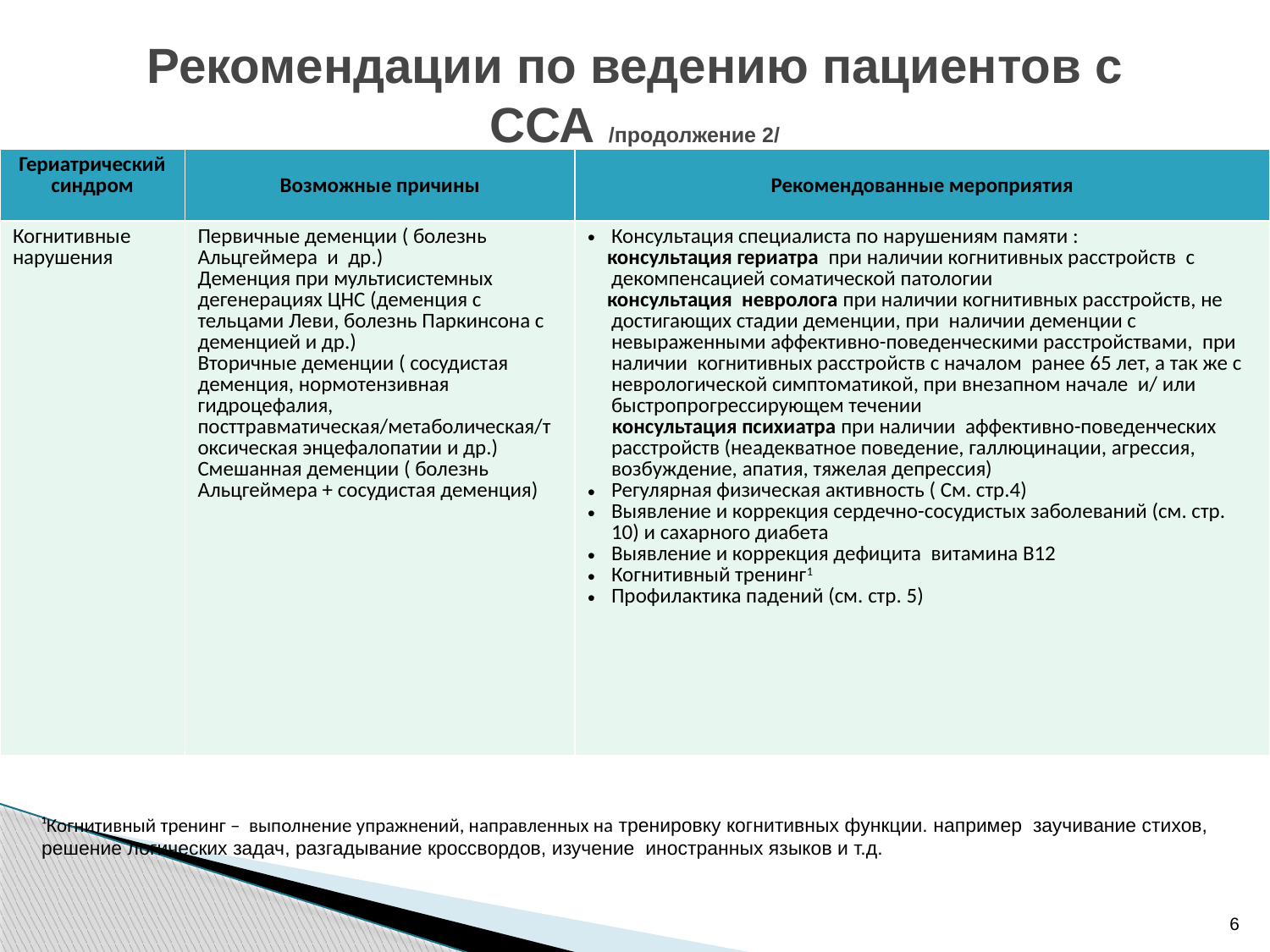

# Рекомендации по ведению пациентов с ССА /продолжение 2/
| Гериатрический синдром | Возможные причины | Рекомендованные мероприятия |
| --- | --- | --- |
| Когнитивные нарушения | Первичные деменции ( болезнь Альцгеймера и др.) Деменция при мультисистемных дегенерациях ЦНС (деменция с тельцами Леви, болезнь Паркинсона с деменцией и др.) Вторичные деменции ( сосудистая деменция, нормотензивная гидроцефалия, посттравматическая/метаболическая/токсическая энцефалопатии и др.) Смешанная деменции ( болезнь Альцгеймера + сосудистая деменция) | Консультация специалиста по нарушениям памяти : консультация гериатра при наличии когнитивных расстройств с декомпенсацией соматической патологии консультация невролога при наличии когнитивных расстройств, не достигающих стадии деменции, при наличии деменции с невыраженными аффективно-поведенческими расстройствами, при наличии когнитивных расстройств с началом ранее 65 лет, а так же с неврологической симптоматикой, при внезапном начале и/ или быстропрогрессирующем течении консультация психиатра при наличии аффективно-поведенческих расстройств (неадекватное поведение, галлюцинации, агрессия, возбуждение, апатия, тяжелая депрессия) Регулярная физическая активность ( См. стр.4) Выявление и коррекция сердечно-сосудистых заболеваний (см. стр. 10) и сахарного диабета Выявление и коррекция дефицита витамина В12 Когнитивный тренинг1 Профилактика падений (см. стр. 5) |
¹Когнитивный тренинг –  выполнение упражнений, направленных на тренировку когнитивных функции. например  заучивание стихов, решение логических задач, разгадывание кроссвордов, изучение  иностранных языков и т.д.

6